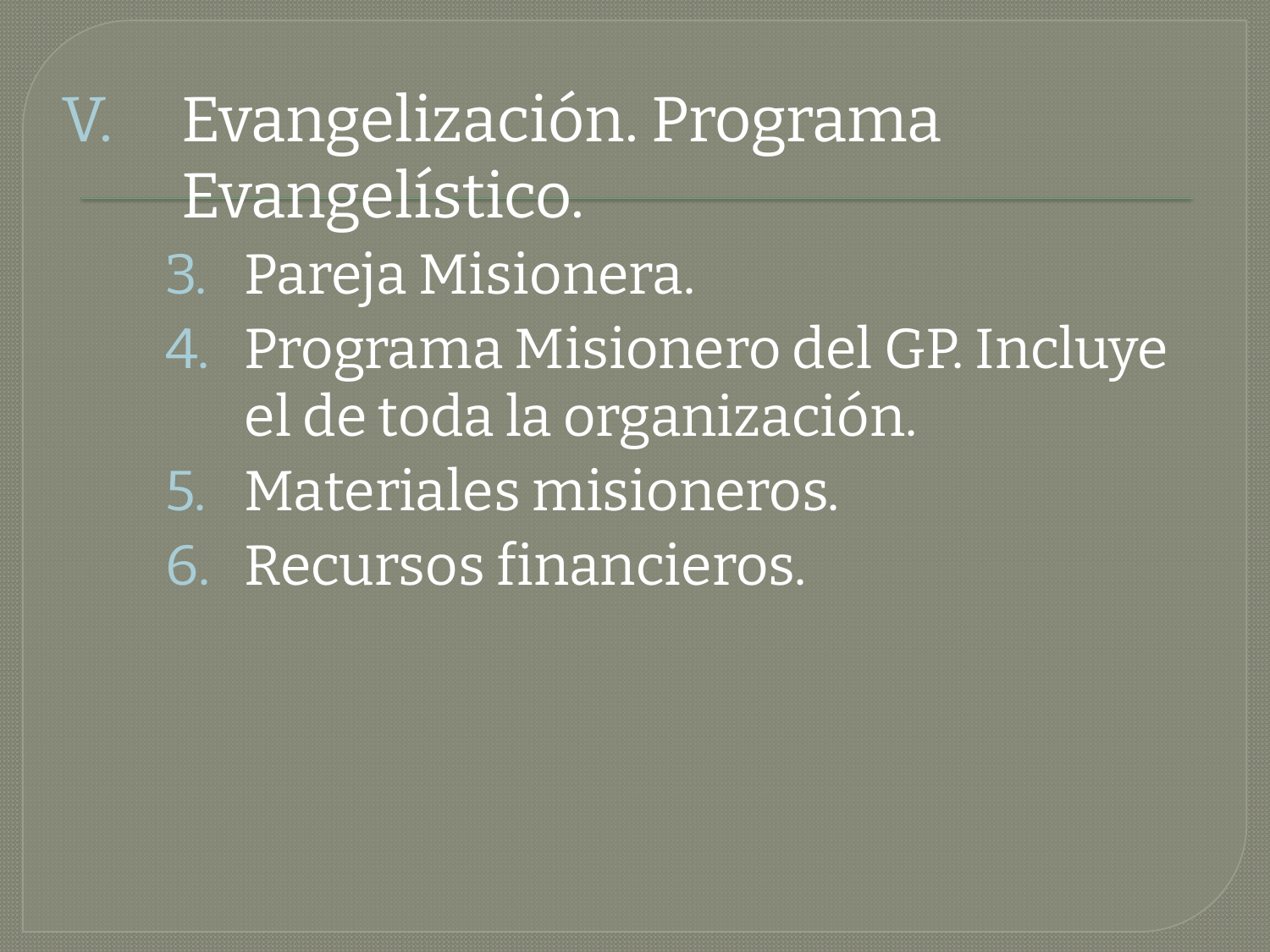

Evangelización. Programa Evangelístico.
Pareja Misionera.
Programa Misionero del GP. Incluye el de toda la organización.
Materiales misioneros.
Recursos financieros.